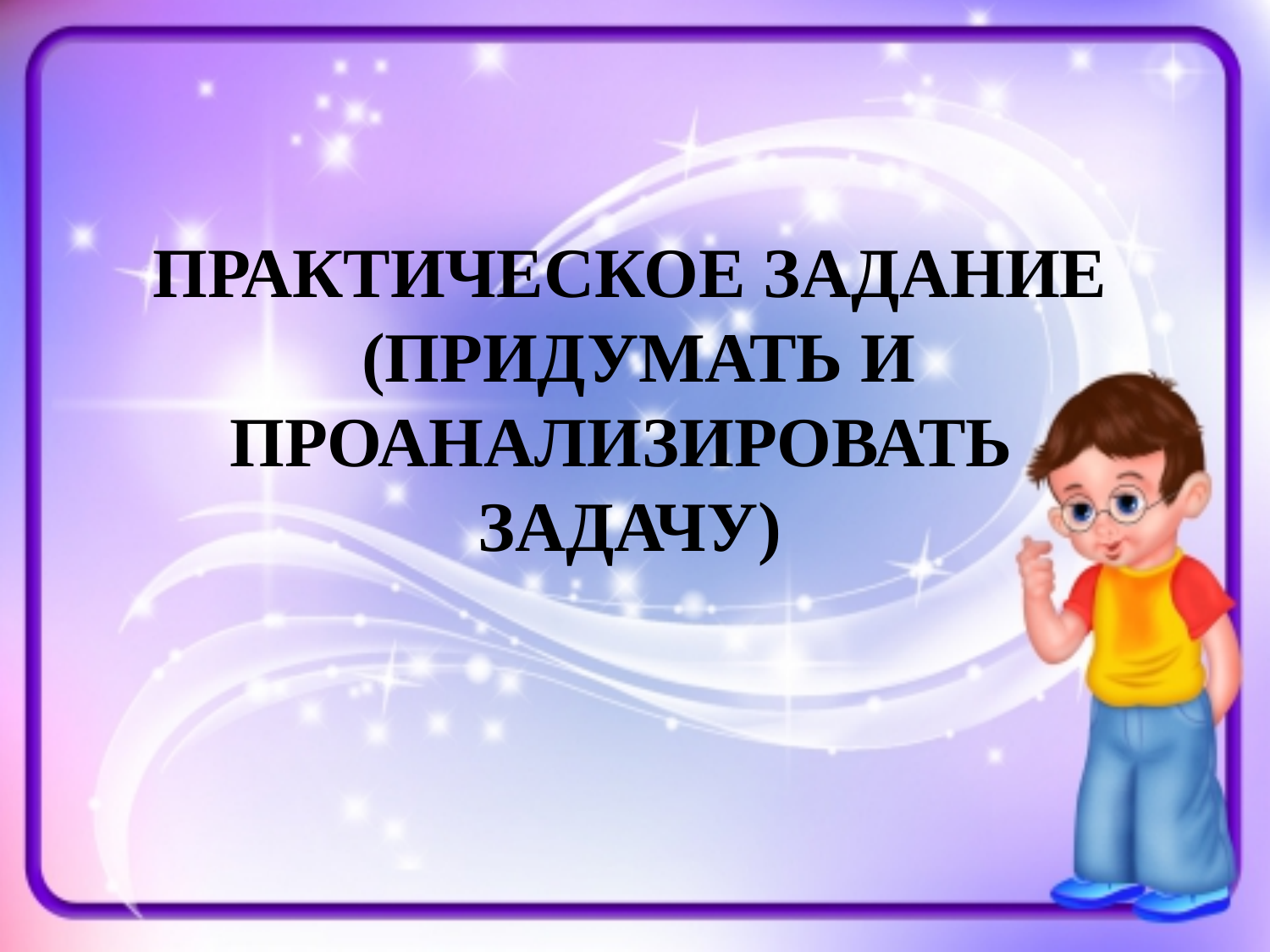

# ПРАКТИЧЕСКОЕ ЗАДАНИЕ (ПРИДУМАТЬ И ПРОАНАЛИЗИРОВАТЬ ЗАДАЧУ)